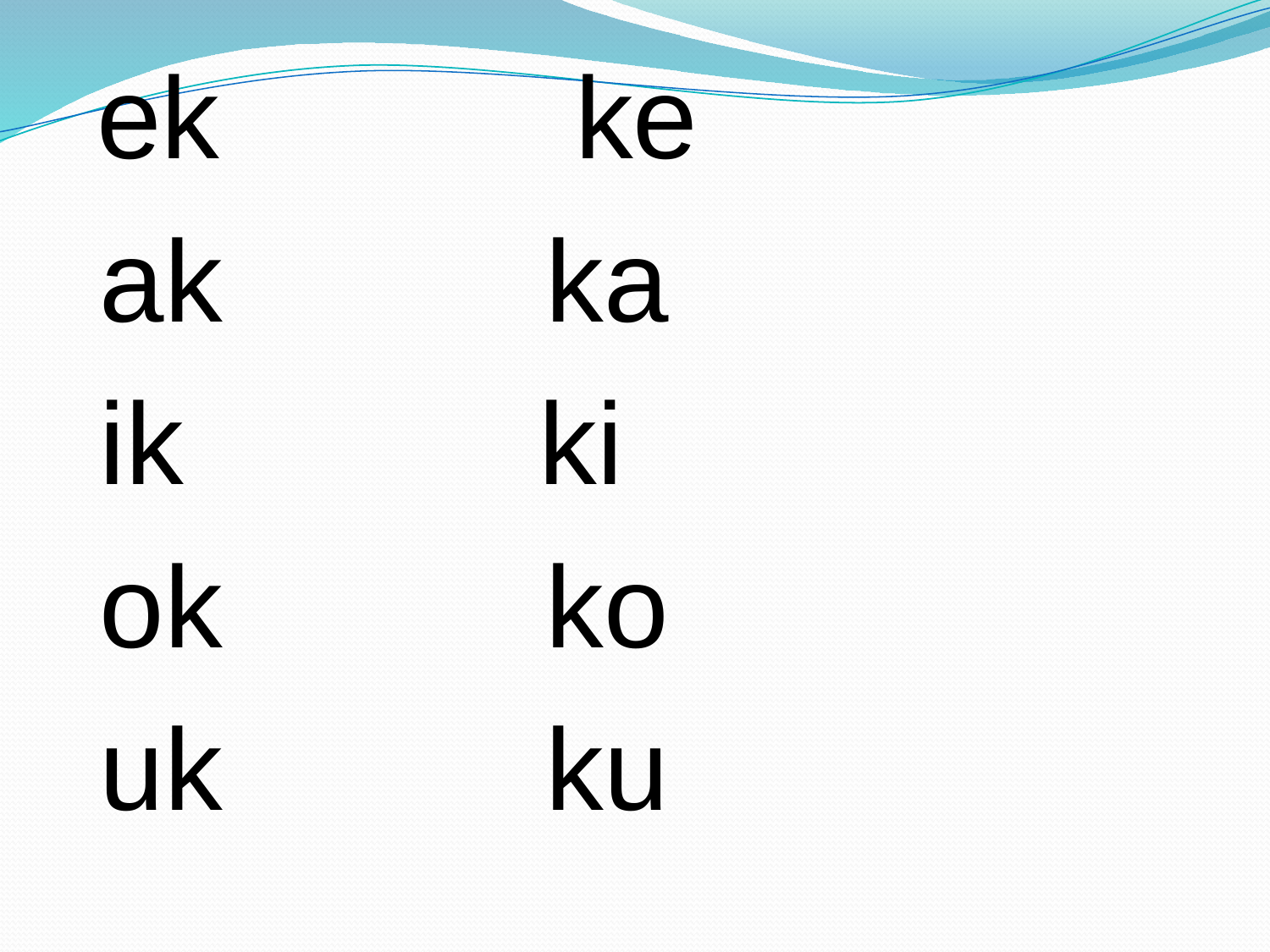

ek           ke
 ak          ka
 ik           ki
 ok          ko
 uk          ku